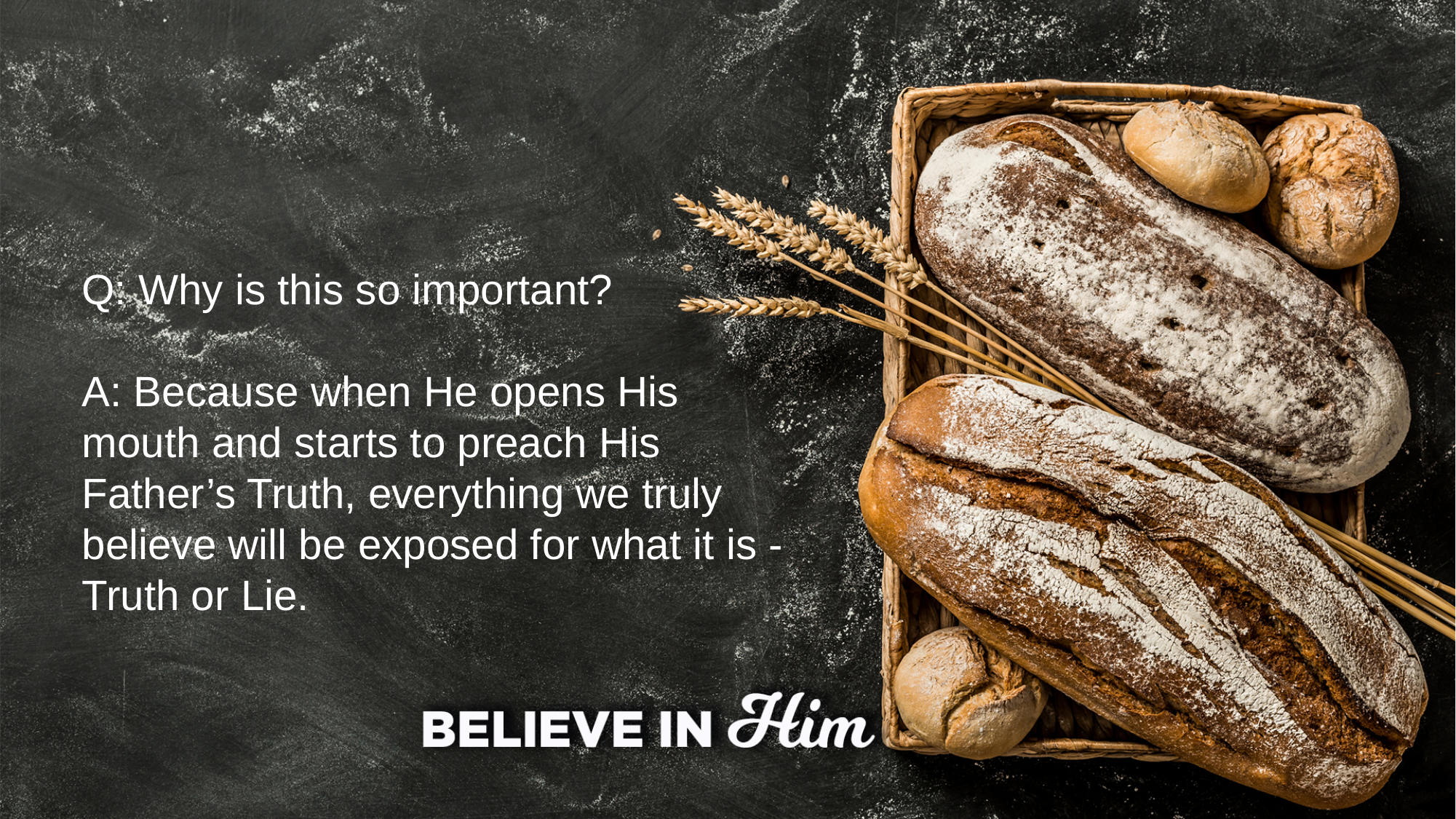

Q: Why is this so important?

A: Because when He opens His mouth and starts to preach His Father’s Truth, everything we truly believe will be exposed for what it is - Truth or Lie.